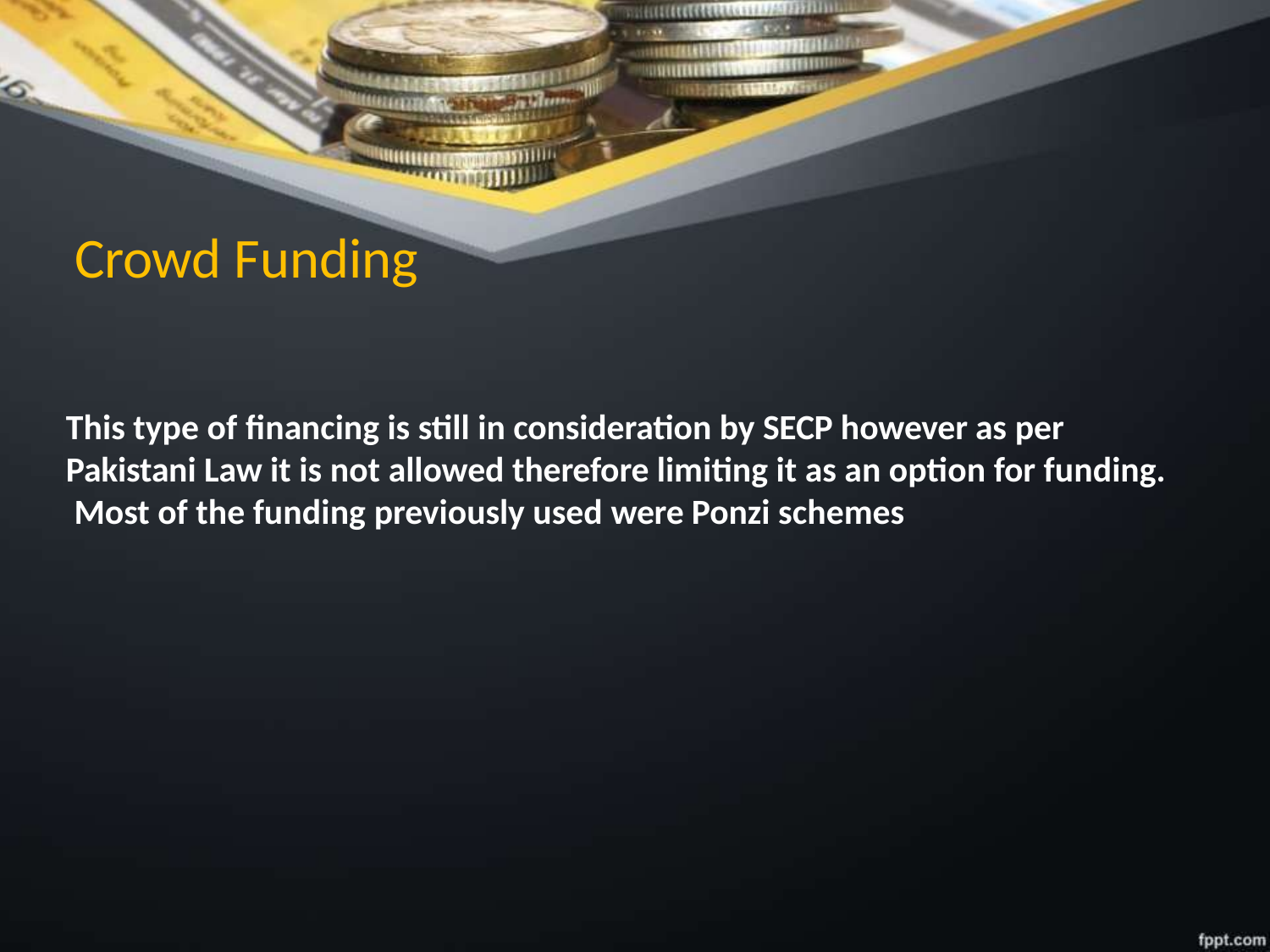

Crowd Funding
This type of financing is still in consideration by SECP however as per  Pakistani Law it is not allowed therefore limiting it as an option for funding.  Most of the funding previously used were Ponzi schemes